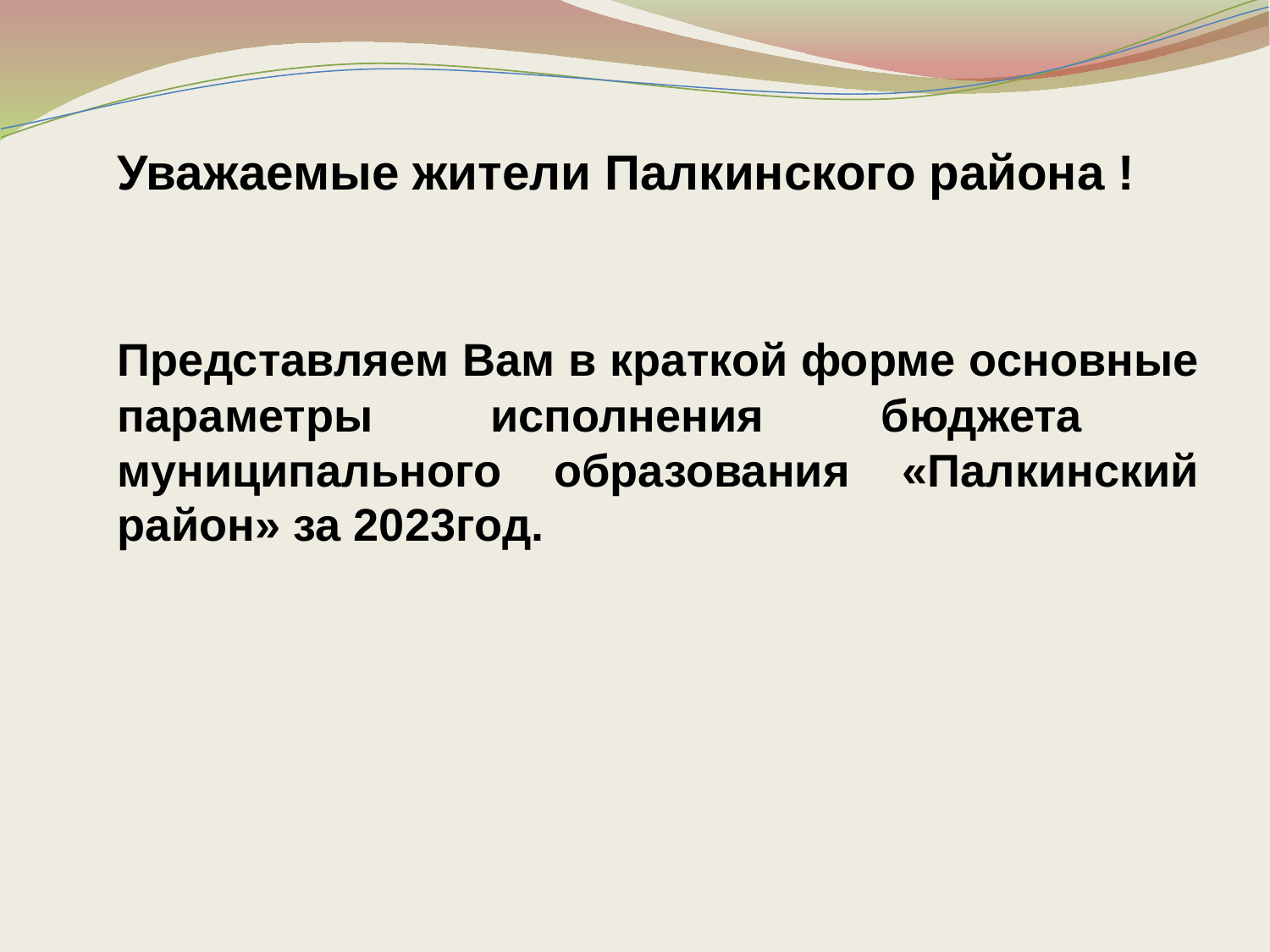

Уважаемые жители Палкинского района !

Представляем Вам в краткой форме основные параметры исполнения бюджета  муниципального образования «Палкинский район» за 2023год.